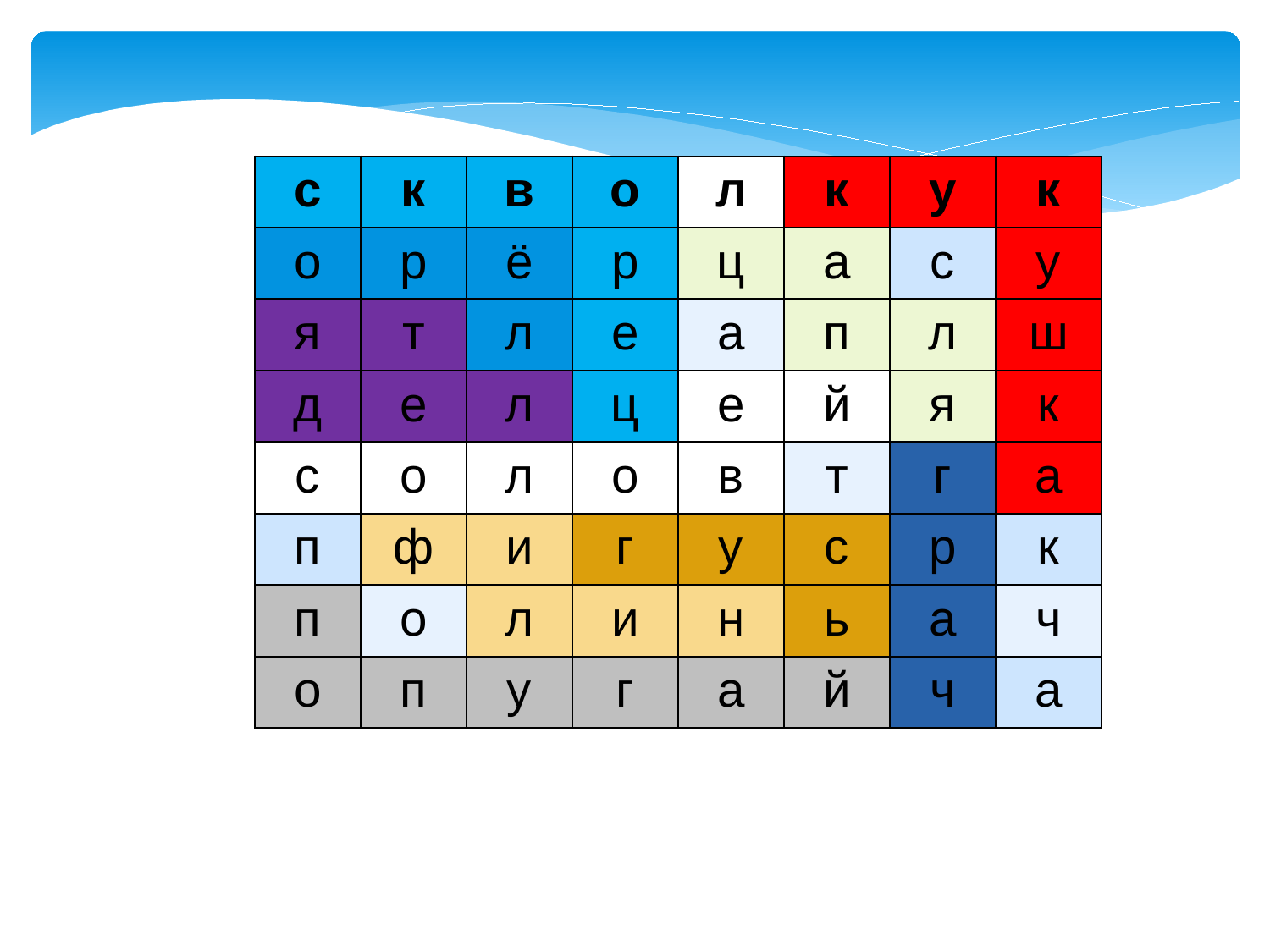

| с | к | в | о | л | к | у | к |
| --- | --- | --- | --- | --- | --- | --- | --- |
| о | р | ё | р | ц | а | с | у |
| я | т | л | е | а | п | л | ш |
| д | е | л | ц | е | й | я | к |
| с | о | л | о | в | т | г | а |
| п | ф | и | г | у | с | р | к |
| п | о | л | и | н | ь | а | ч |
| о | п | у | г | а | й | ч | а |